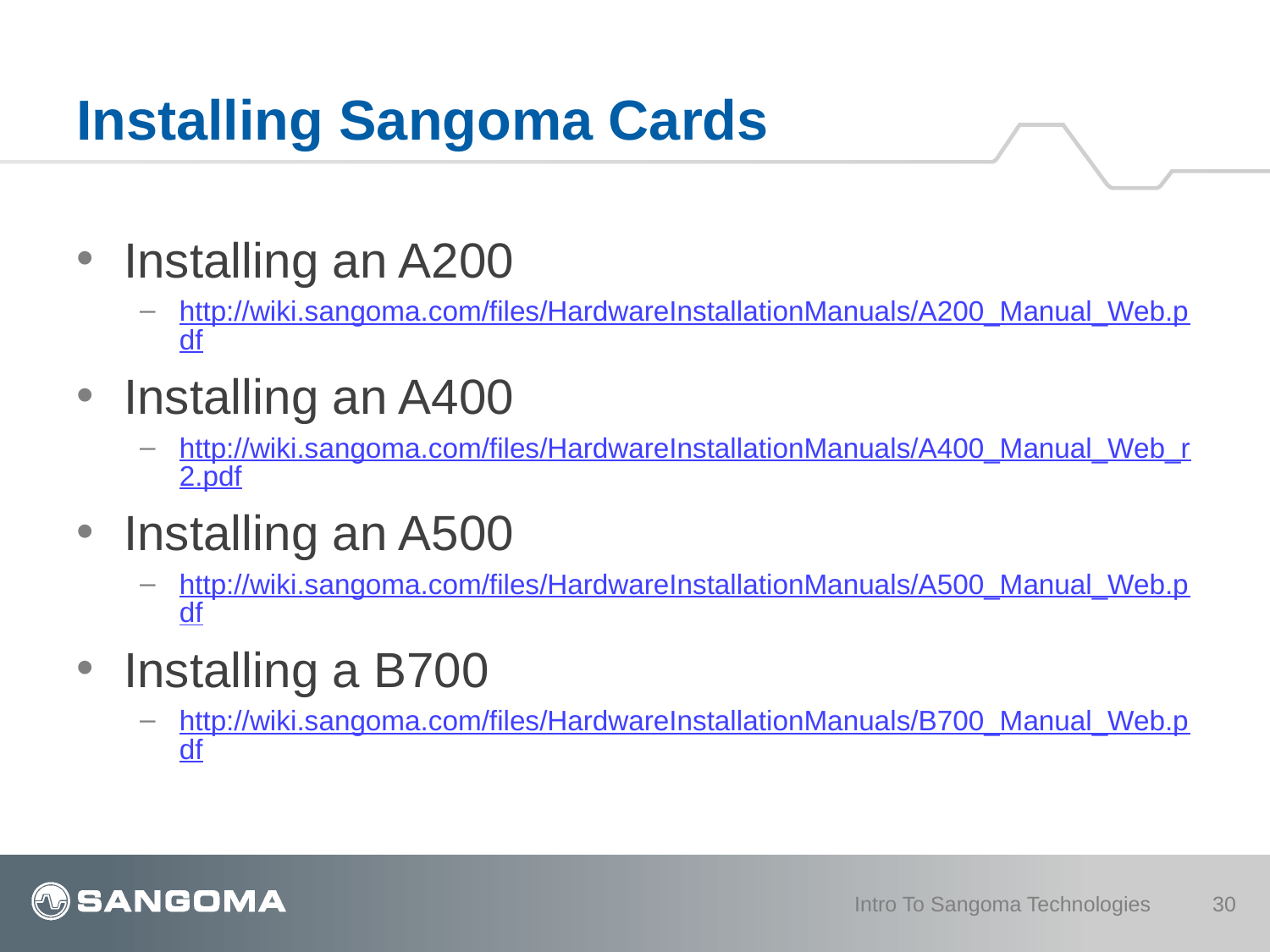

# Installing Sangoma Cards
Installing an A200
http://wiki.sangoma.com/files/HardwareInstallationManuals/A200_Manual_Web.pdf
Installing an A400
http://wiki.sangoma.com/files/HardwareInstallationManuals/A400_Manual_Web_r2.pdf
Installing an A500
http://wiki.sangoma.com/files/HardwareInstallationManuals/A500_Manual_Web.pdf
Installing a B700
http://wiki.sangoma.com/files/HardwareInstallationManuals/B700_Manual_Web.pdf
Intro To Sangoma Technologies
30